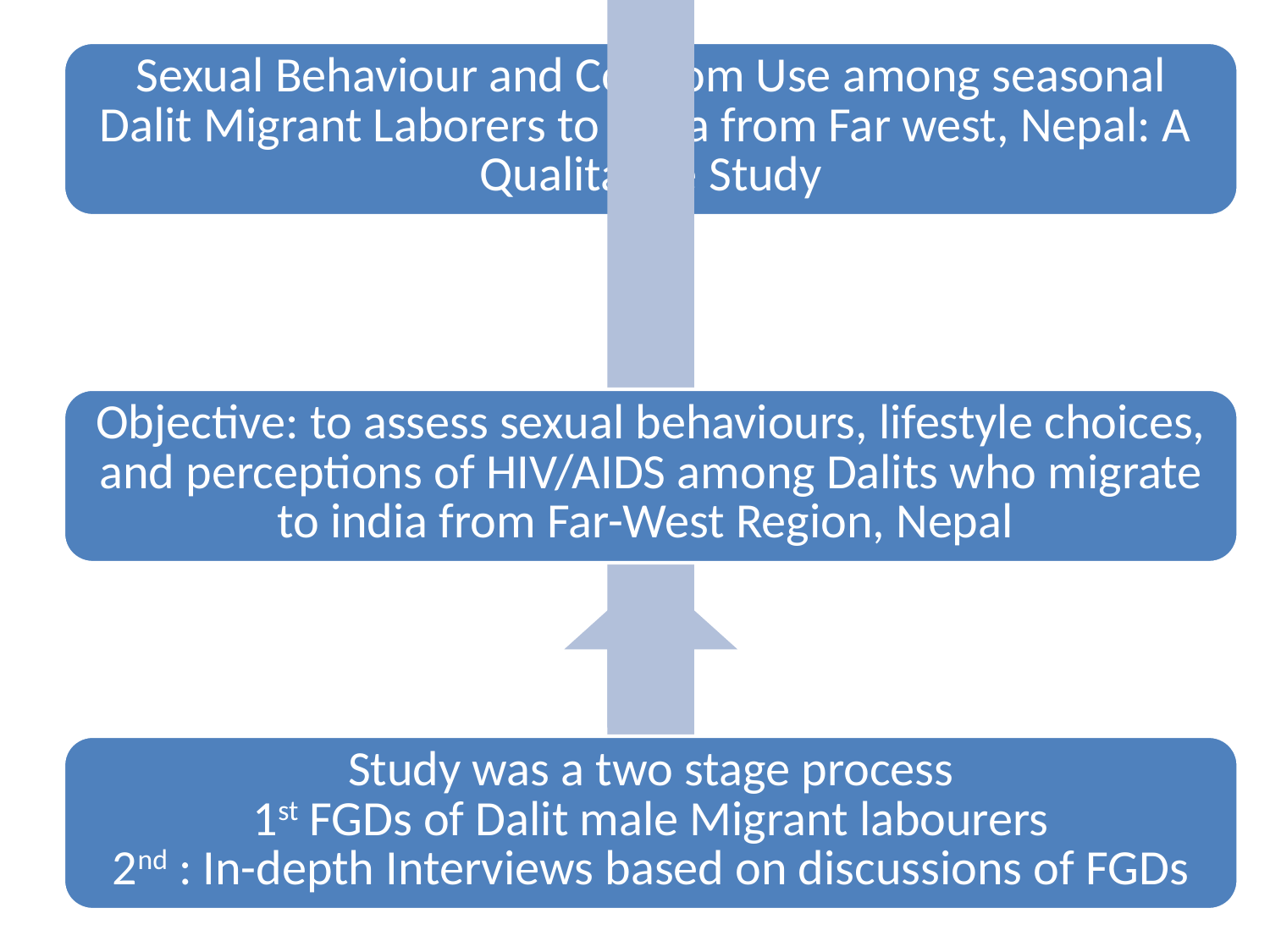

#
Sexual Behaviour and Condom Use among seasonal Dalit Migrant Laborers to India from Far west, Nepal: A  Qualitative Study
Objective: to assess sexual behaviours, lifestyle choices, and perceptions of HIV/AIDS among Dalits who migrate to india from Far-West Region, Nepal
Study was a two stage process
1st FGDs of Dalit male Migrant labourers
2nd : In-depth Interviews based on discussions of FGDs